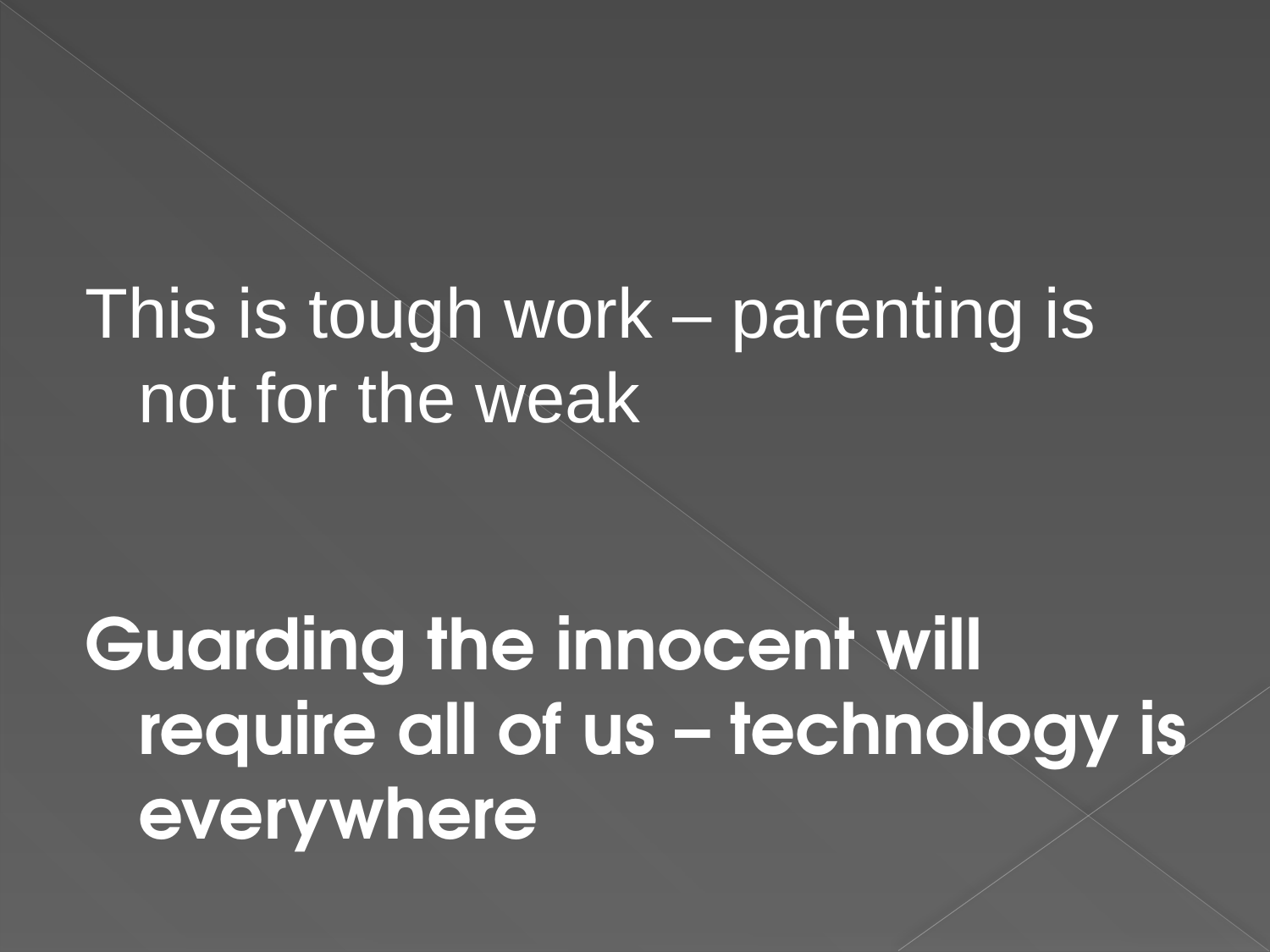

#
This is tough work – parenting is not for the weak

Guarding the innocent will require all of us – technology is everywhere